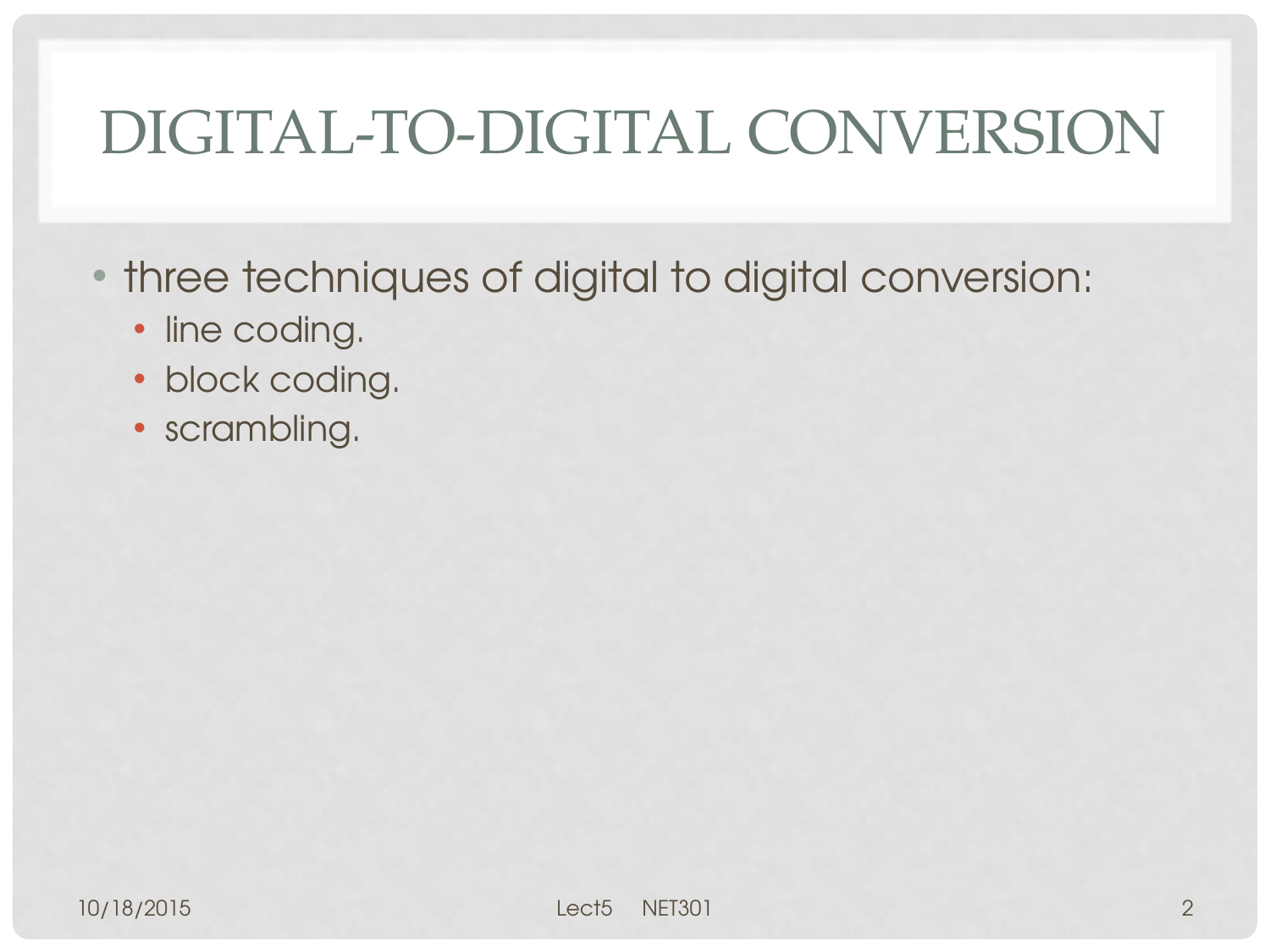

# DIGITAL-TO-DIGITAL CONVERSION
three techniques of digital to digital conversion:
line coding.
block coding.
scrambling.
10/18/2015
Lect5     NET301
2